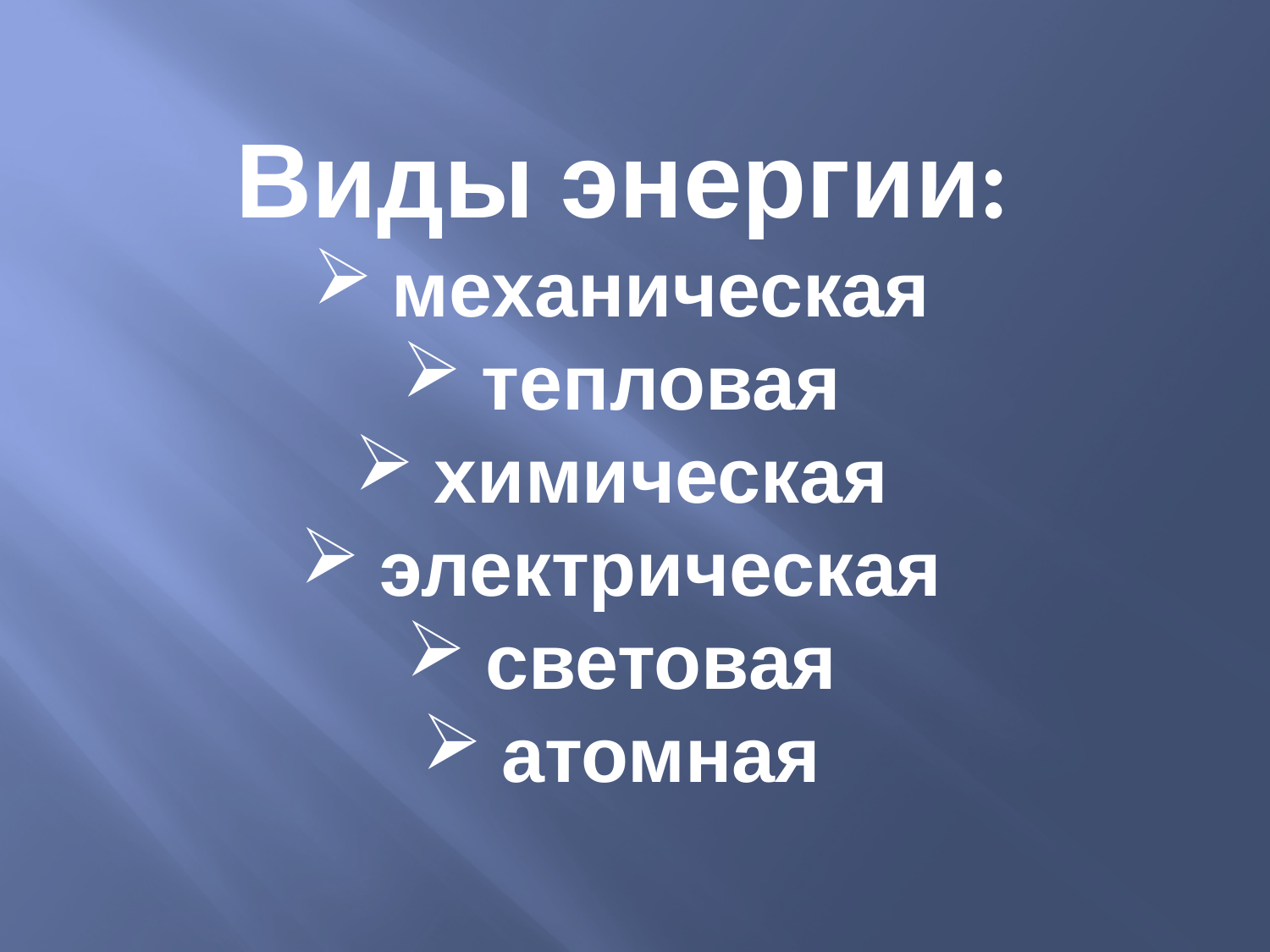

Виды энергии:
механическая
тепловая
химическая
электрическая
световая
атомная